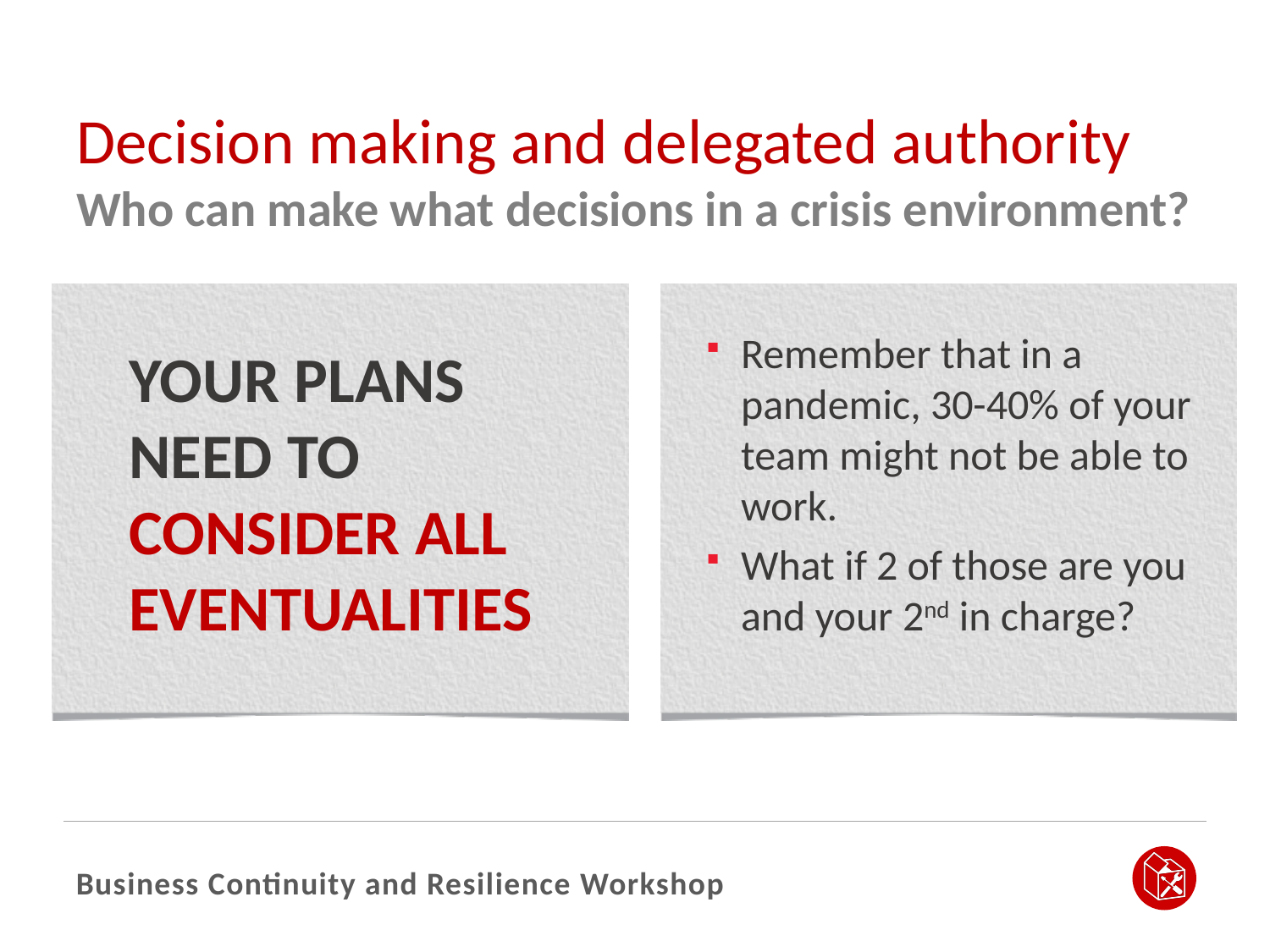

# Decision making and delegated authority Who can make what decisions in a crisis environment?
Remember that in a pandemic, 30-40% of your team might not be able to work.
What if 2 of those are you and your 2nd in charge?

YOUR PLANS NEED TO CONSIDER ALL EVENTUALITIES